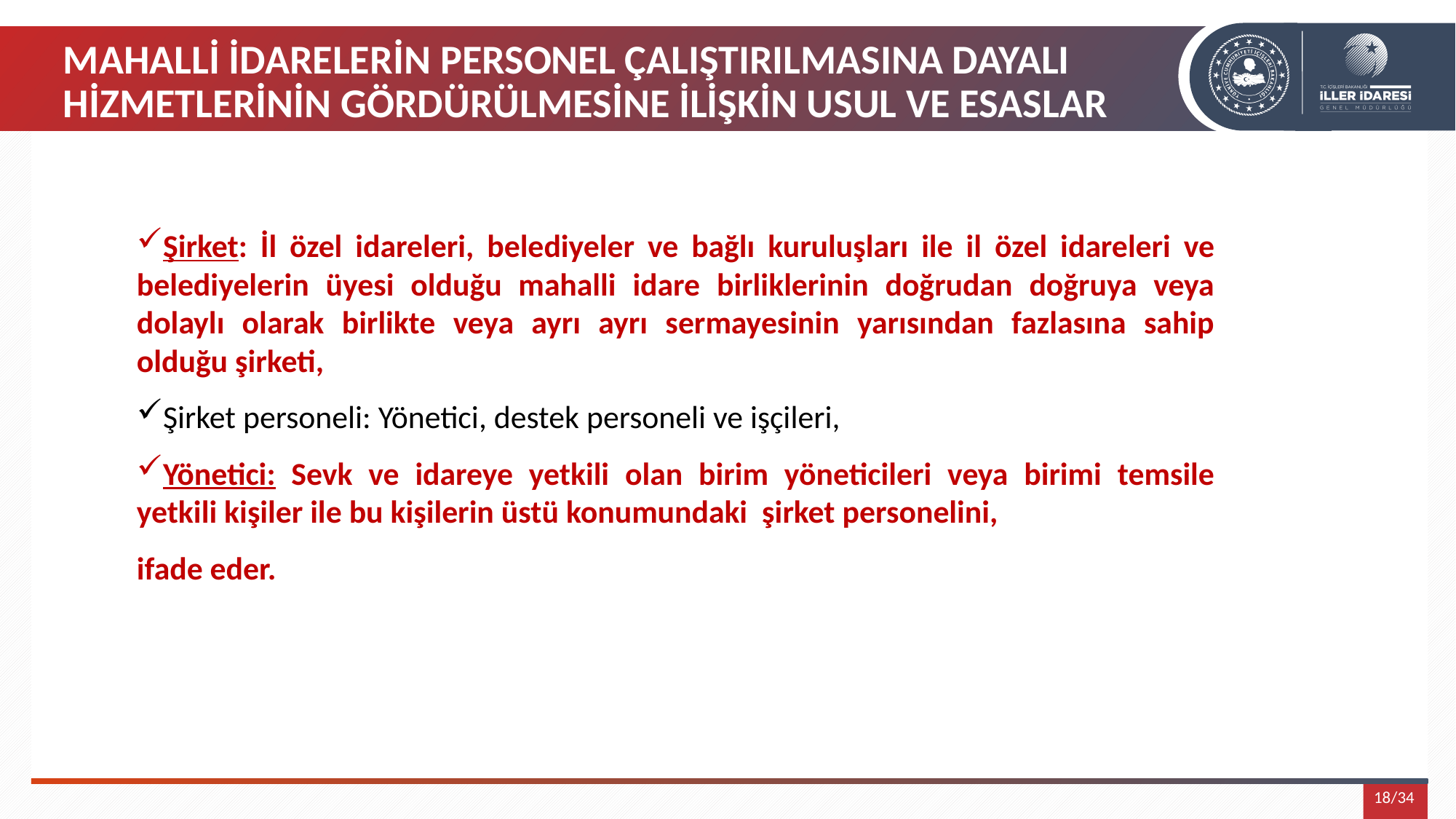

MAHALLİ İDARELERİN PERSONEL ÇALIŞTIRILMASINA DAYALI
HİZMETLERİNİN GÖRDÜRÜLMESİNE İLİŞKİN USUL VE ESASLAR
Şirket: İl özel idareleri, belediyeler ve bağlı kuruluşları ile il özel idareleri ve belediyelerin üyesi olduğu mahalli idare birliklerinin doğrudan doğruya veya dolaylı olarak birlikte veya ayrı ayrı sermayesinin yarısından fazlasına sahip olduğu şirketi,
Şirket personeli: Yönetici, destek personeli ve işçileri,
Yönetici: Sevk ve idareye yetkili olan birim yöneticileri veya birimi temsile yetkili kişiler ile bu kişilerin üstü konumundaki  şirket personelini,
ifade eder.